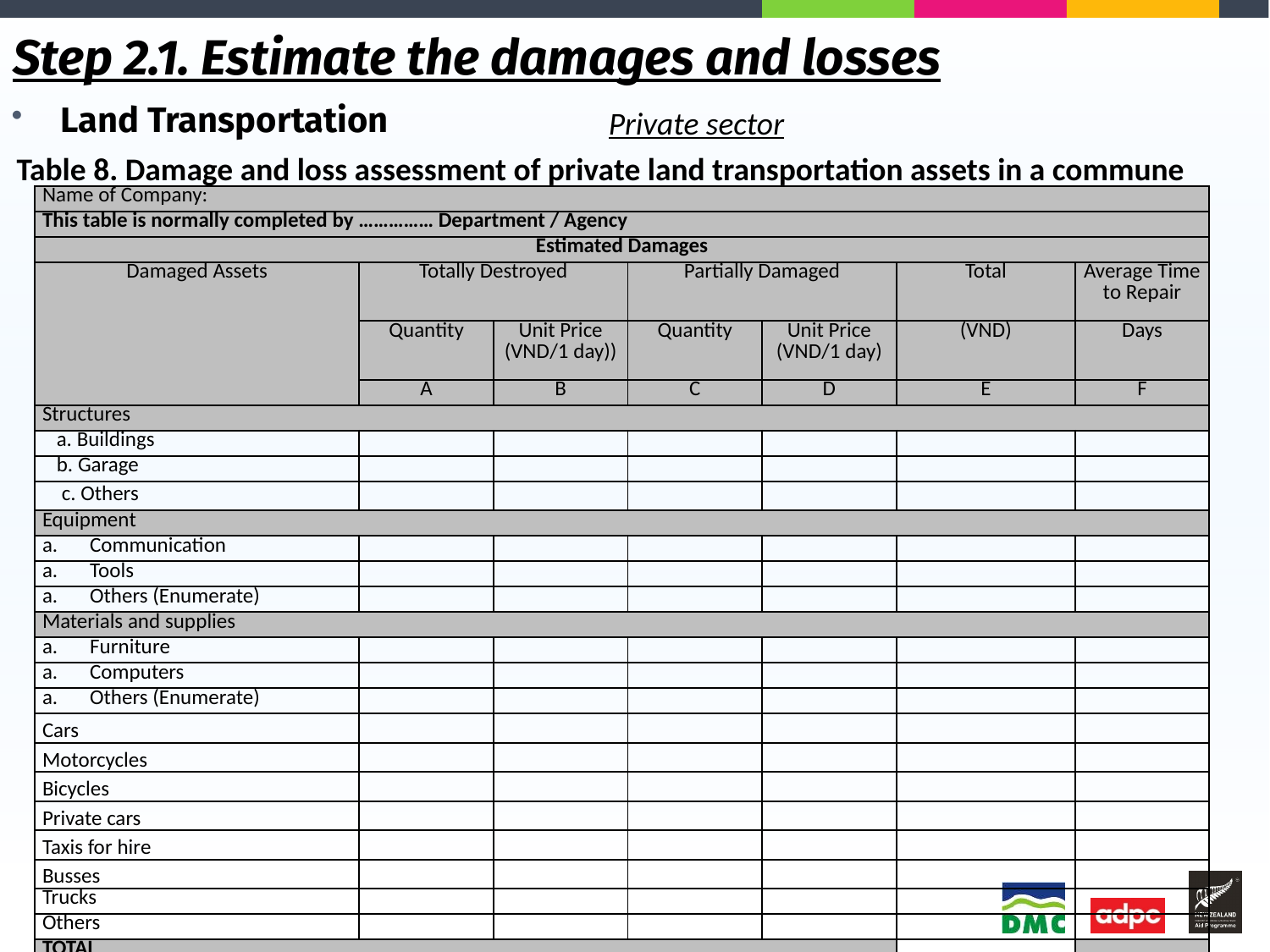

Step 2.1. Estimate the damages and losses
Land Transportation

Private sector
Table 8. Damage and loss assessment of private land transportation assets in a commune
| Name of Company: |  |  |  |  |  |  |
| --- | --- | --- | --- | --- | --- | --- |
| This table is normally completed by …………… Department / Agency |  |  |  |  |  |  |
| Estimated Damages |  |  |  |  |  |  |
| Damaged Assets | Totally Destroyed |  | Partially Damaged |  | Total | Average Time to Repair |
|  | Quantity | Unit Price (VND/1 day)) | Quantity | Unit Price (VND/1 day) | (VND) | Days |
|  | A | B | C | D | E | F |
| Structures |  |  |  |  |  |  |
| a. Buildings |  |  |  |  |  |  |
| b. Garage |  |  |  |  |  |  |
| c. Others |  |  |  |  |  |  |
| Equipment |  |  |  |  |  |  |
| Communication |  |  |  |  |  |  |
| Tools |  |  |  |  |  |  |
| Others (Enumerate) |  |  |  |  |  |  |
| Materials and supplies |  |  |  |  |  |  |
| Furniture |  |  |  |  |  |  |
| Computers |  |  |  |  |  |  |
| Others (Enumerate) |  |  |  |  |  |  |
| Cars |  |  |  |  |  |  |
| Motorcycles |  |  |  |  |  |  |
| Bicycles |  |  |  |  |  |  |
| Private cars |  |  |  |  |  |  |
| Taxis for hire |  |  |  |  |  |  |
| Busses |  |  |  |  |  |  |
| Trucks |  |  |  |  |  |  |
| Others |  |  |  |  |  |  |
| TOTAL |  |  |  |  |  |  |